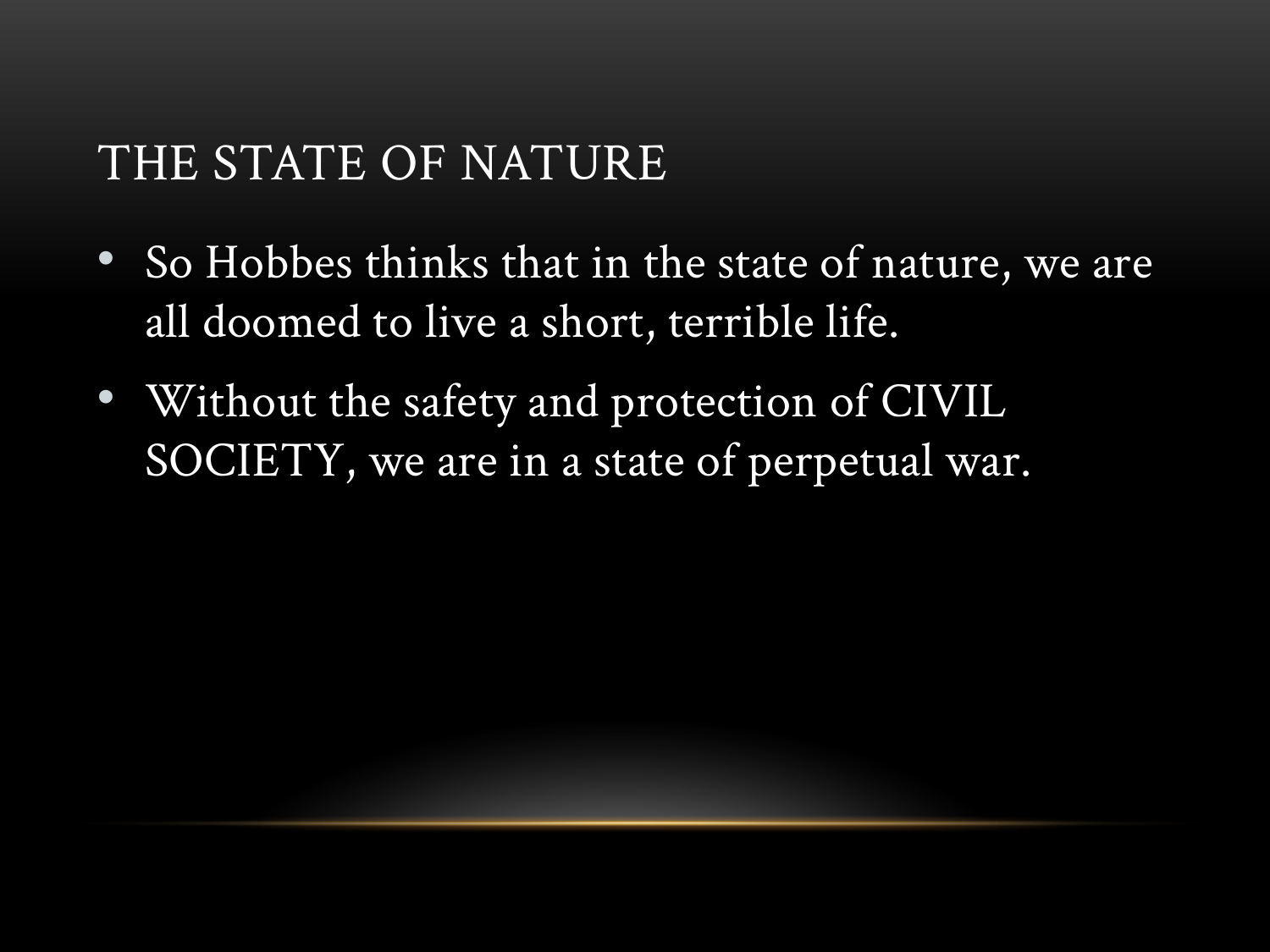

# The State of Nature
So Hobbes thinks that in the state of nature, we are all doomed to live a short, terrible life.
Without the safety and protection of CIVIL SOCIETY, we are in a state of perpetual war.